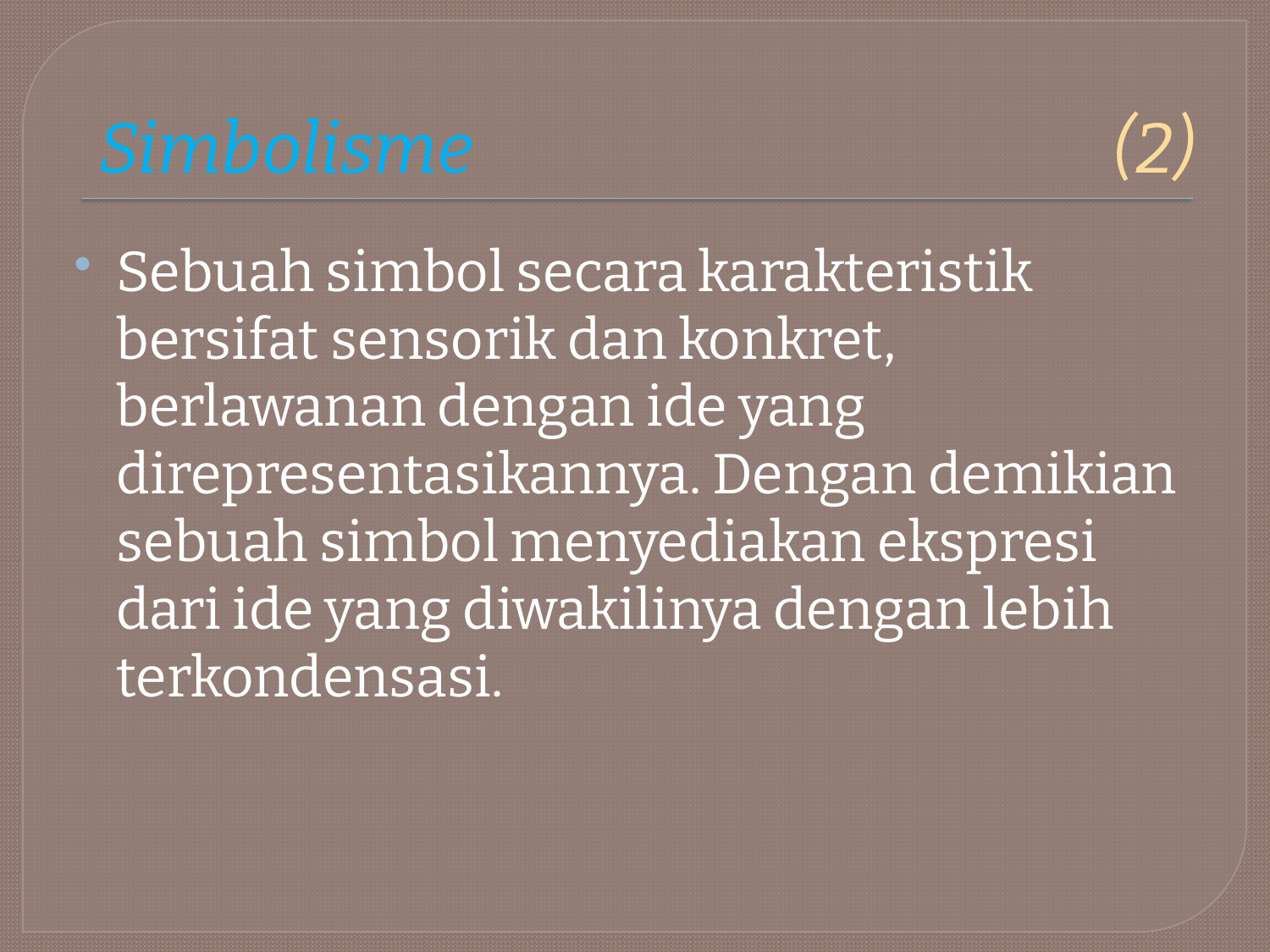

# Simbolisme						(2)
Sebuah simbol secara karakteristik bersifat sensorik dan konkret, berlawanan dengan ide yang direpresentasikannya. Dengan demikian sebuah simbol menyediakan ekspresi dari ide yang diwakilinya dengan lebih terkondensasi.